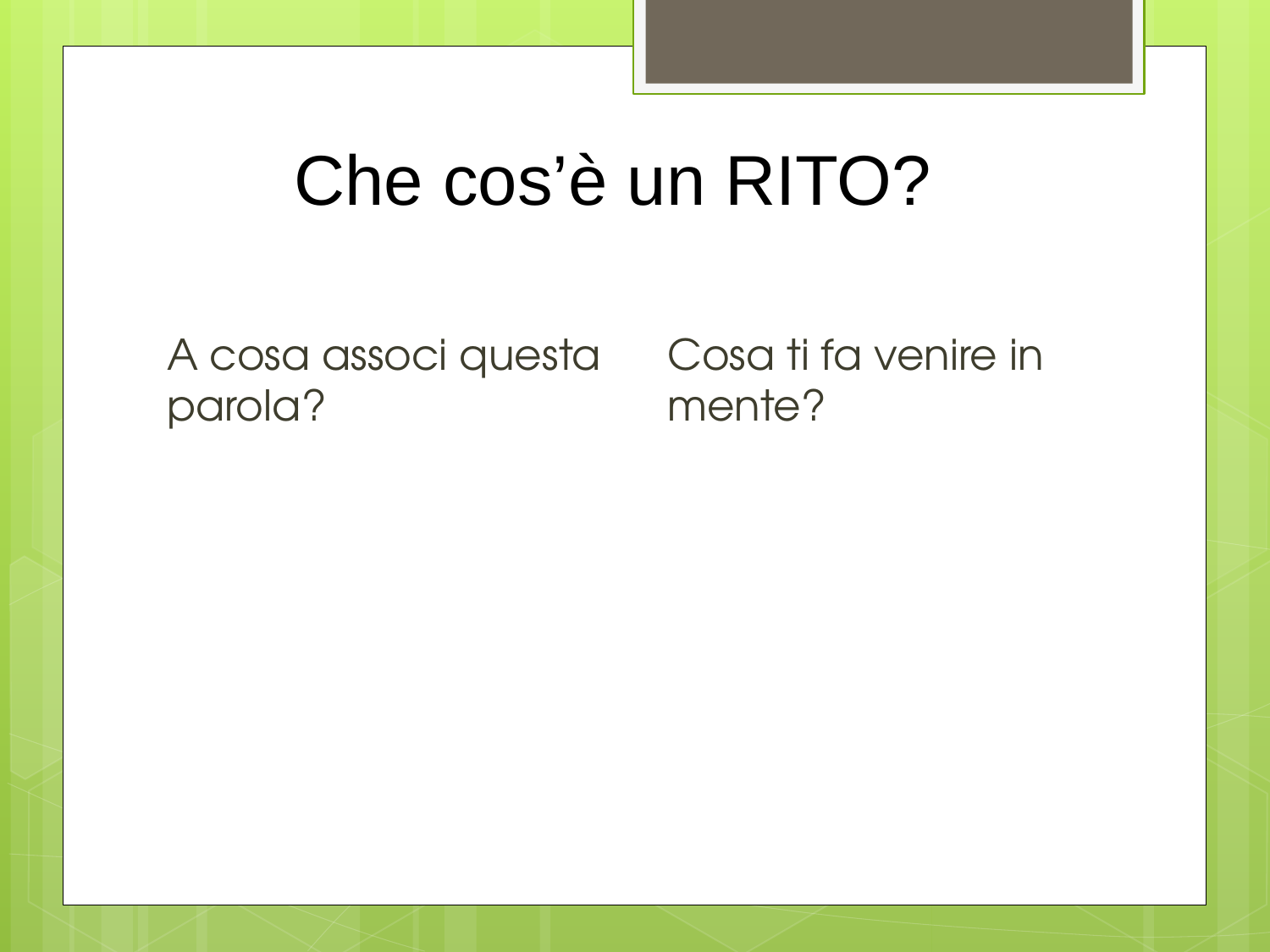

# Che cos’è un RITO?
Cosa ti fa venire in mente?
A cosa associ questa parola?